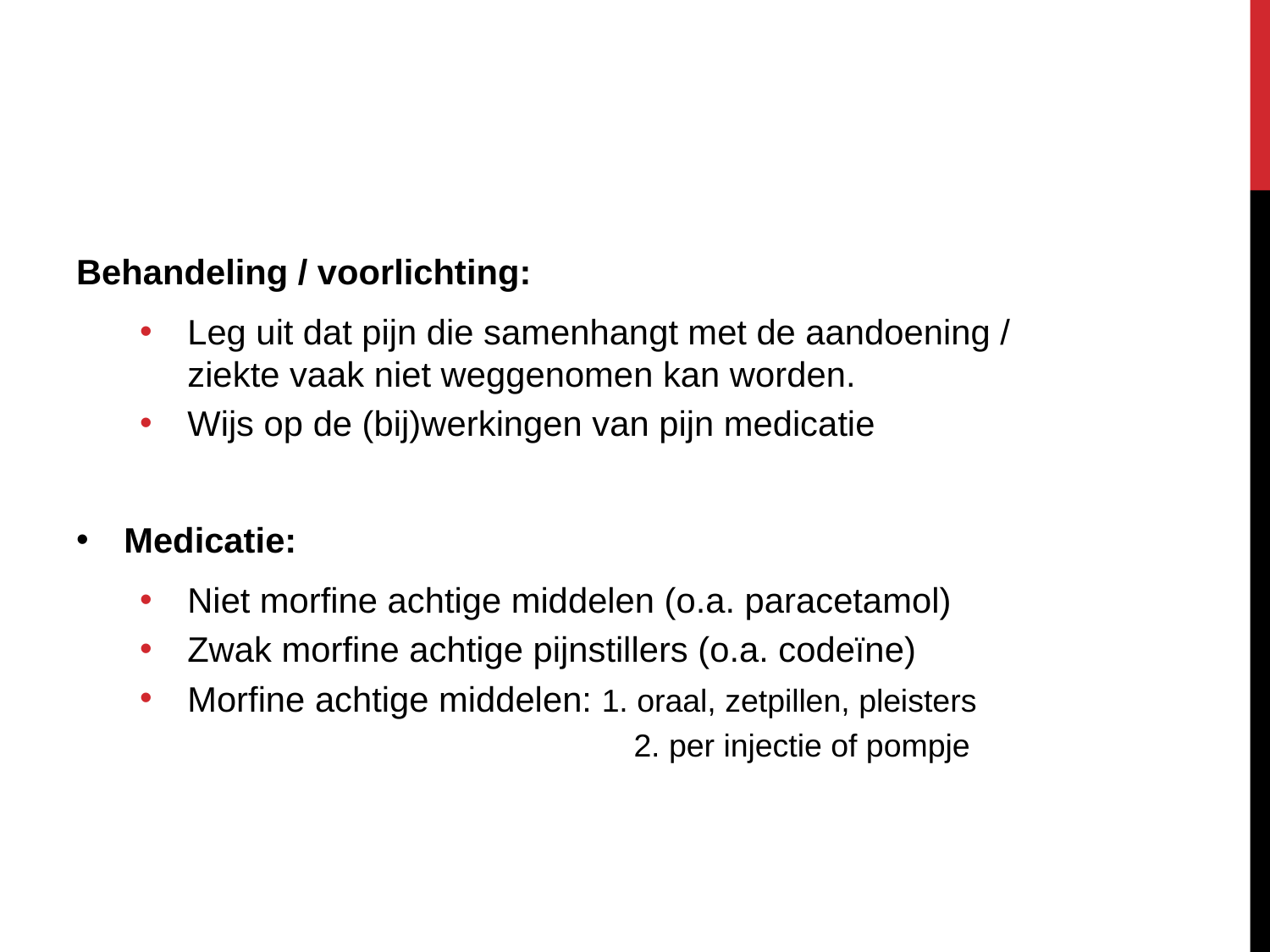

#
Behandeling / voorlichting:
Leg uit dat pijn die samenhangt met de aandoening / ziekte vaak niet weggenomen kan worden.
Wijs op de (bij)werkingen van pijn medicatie

Medicatie:
Niet morfine achtige middelen (o.a. paracetamol)
Zwak morfine achtige pijnstillers (o.a. codeïne)
Morfine achtige middelen: 1. oraal, zetpillen, pleisters
			  2. per injectie of pompje